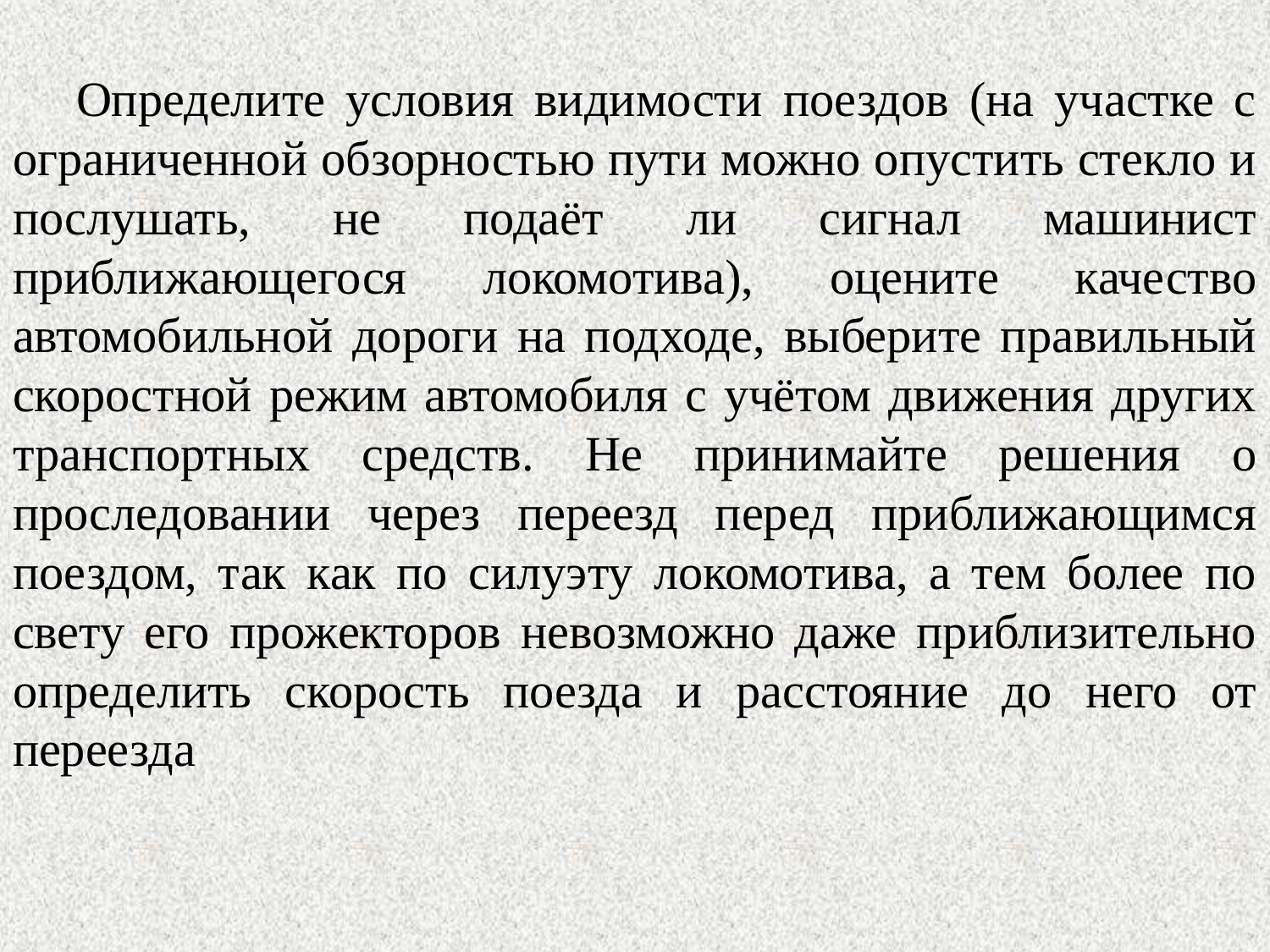

Определите условия видимости поездов (на участке с ограниченной обзорностью пути можно опустить стекло и послушать, не подаёт ли сигнал машинист приближающегося локомотива), оцените качество автомобильной дороги на подходе, выберите правильный скоростной режим автомобиля с учётом движения других транспортных средств. Не принимайте решения о проследовании через переезд перед приближающимся поездом, так как по силуэту локомотива, а тем более по свету его прожекторов невозможно даже приблизительно определить скорость поезда и расстояние до него от переезда